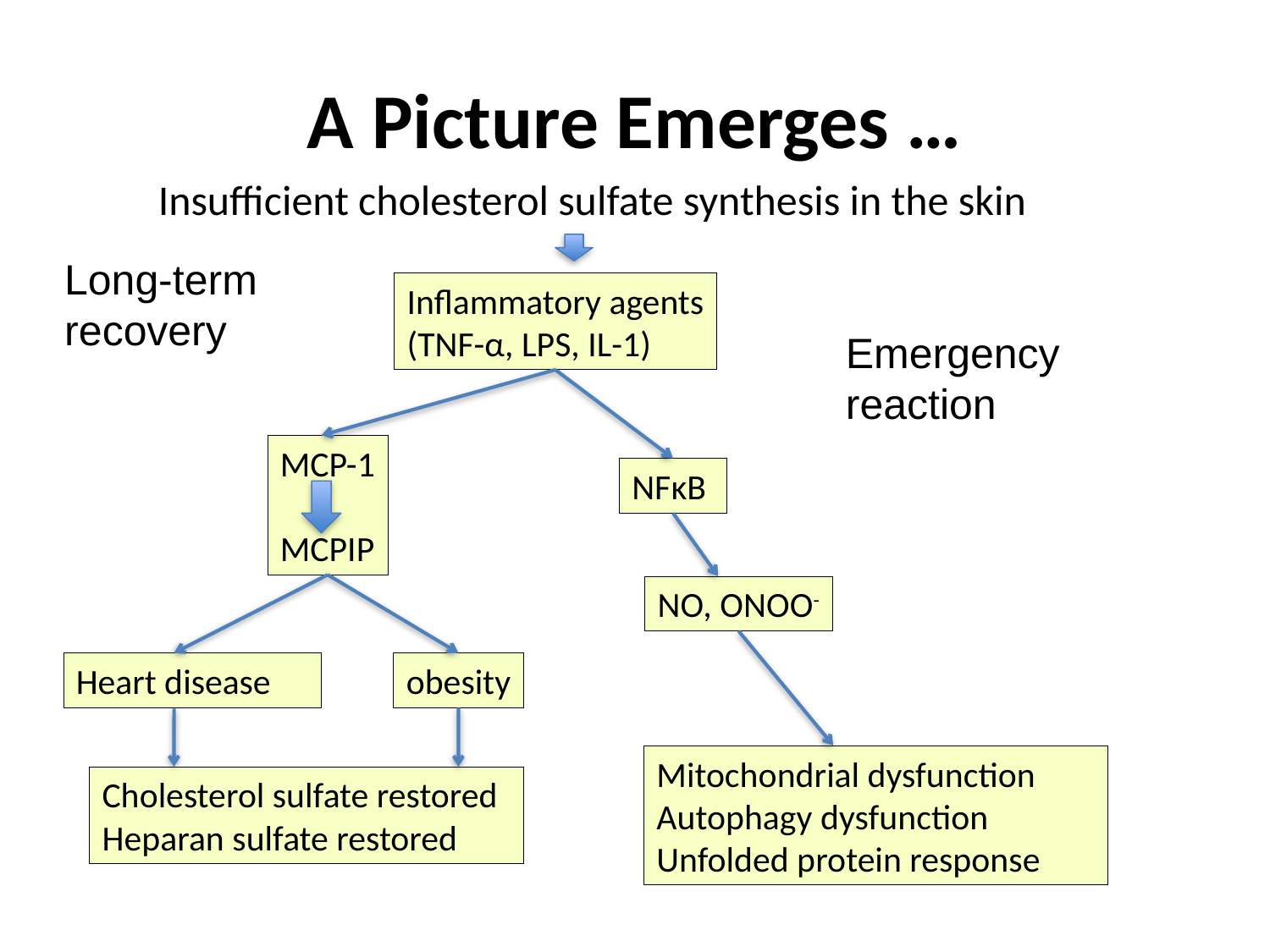

# A Picture Emerges …
Insufficient cholesterol sulfate synthesis in the skin

Long-term recovery
Inflammatory agents
(TNF-α, LPS, IL-1)
Emergency reaction
MCP-1

MCPIP
NFκB

NO, ONOO-
Heart disease
obesity
Mitochondrial dysfunction Autophagy dysfunction
Unfolded protein response
Cholesterol sulfate restored
Heparan sulfate restored